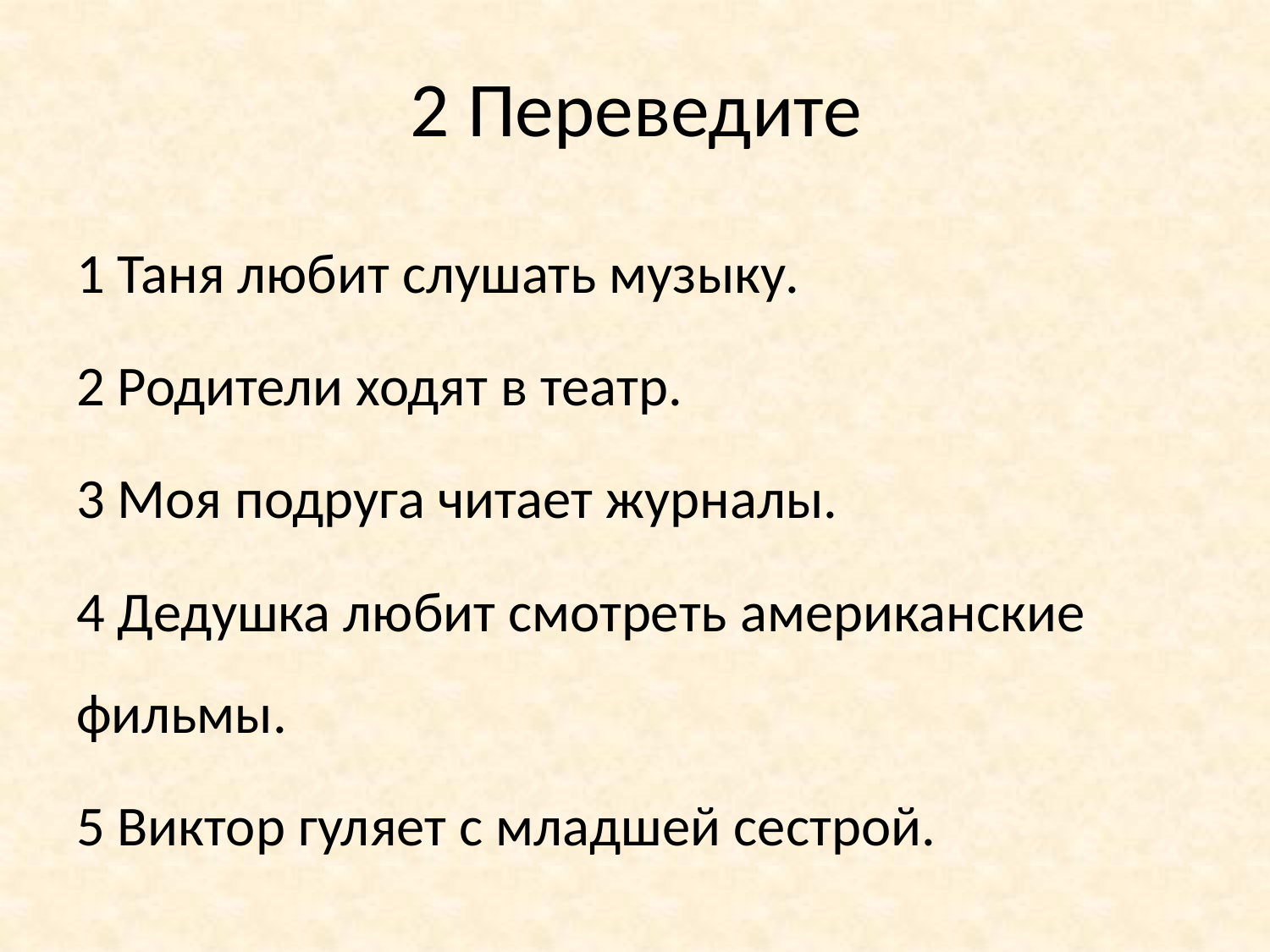

# 2 Переведите
1 Таня любит слушать музыку.
2 Родители ходят в театр.
3 Моя подруга читает журналы.
4 Дедушка любит смотреть американские фильмы.
5 Виктор гуляет с младшей сестрой.